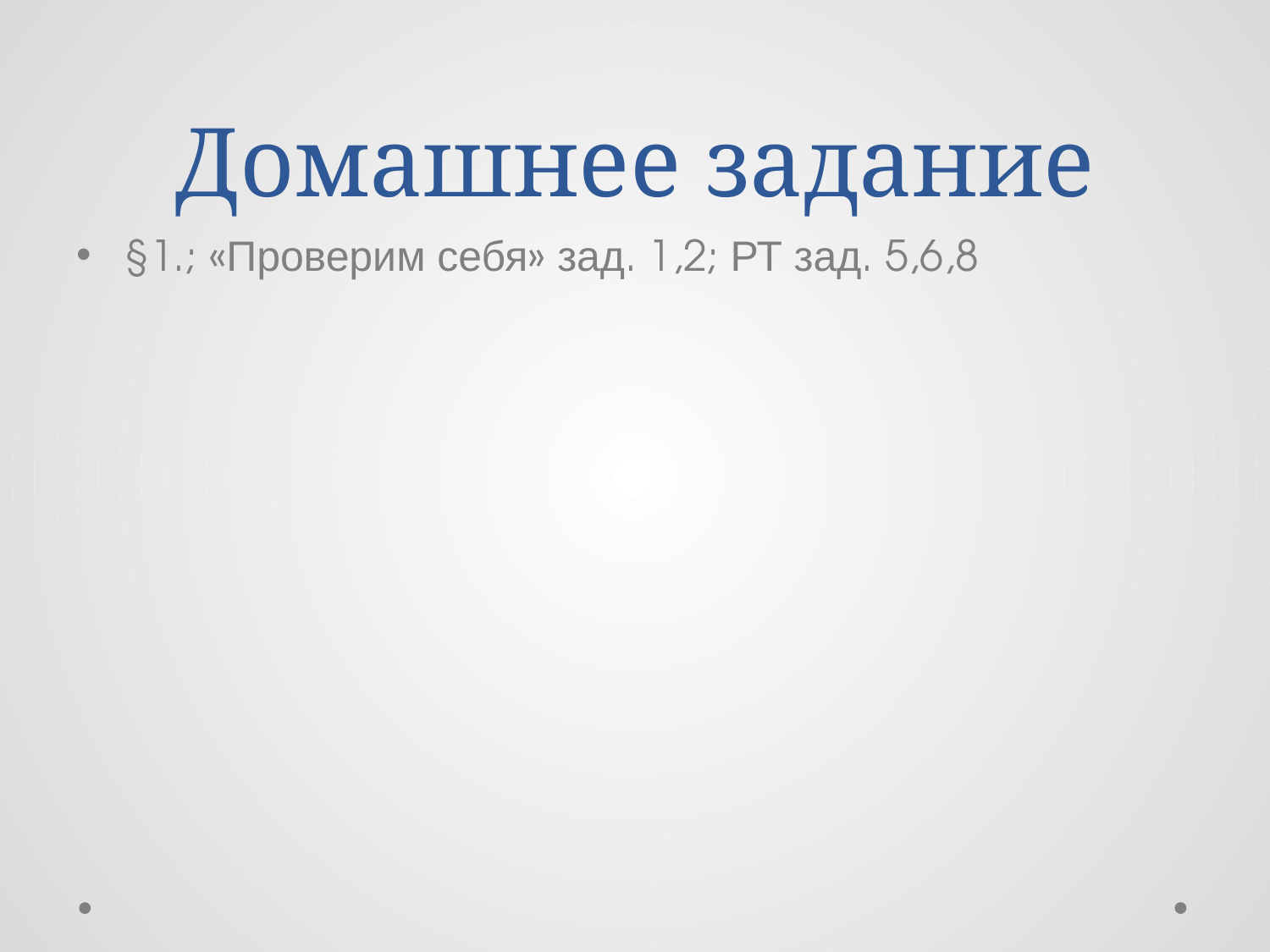

# Домашнее задание
§1.; «Проверим себя» зад. 1,2; РТ зад. 5,6,8